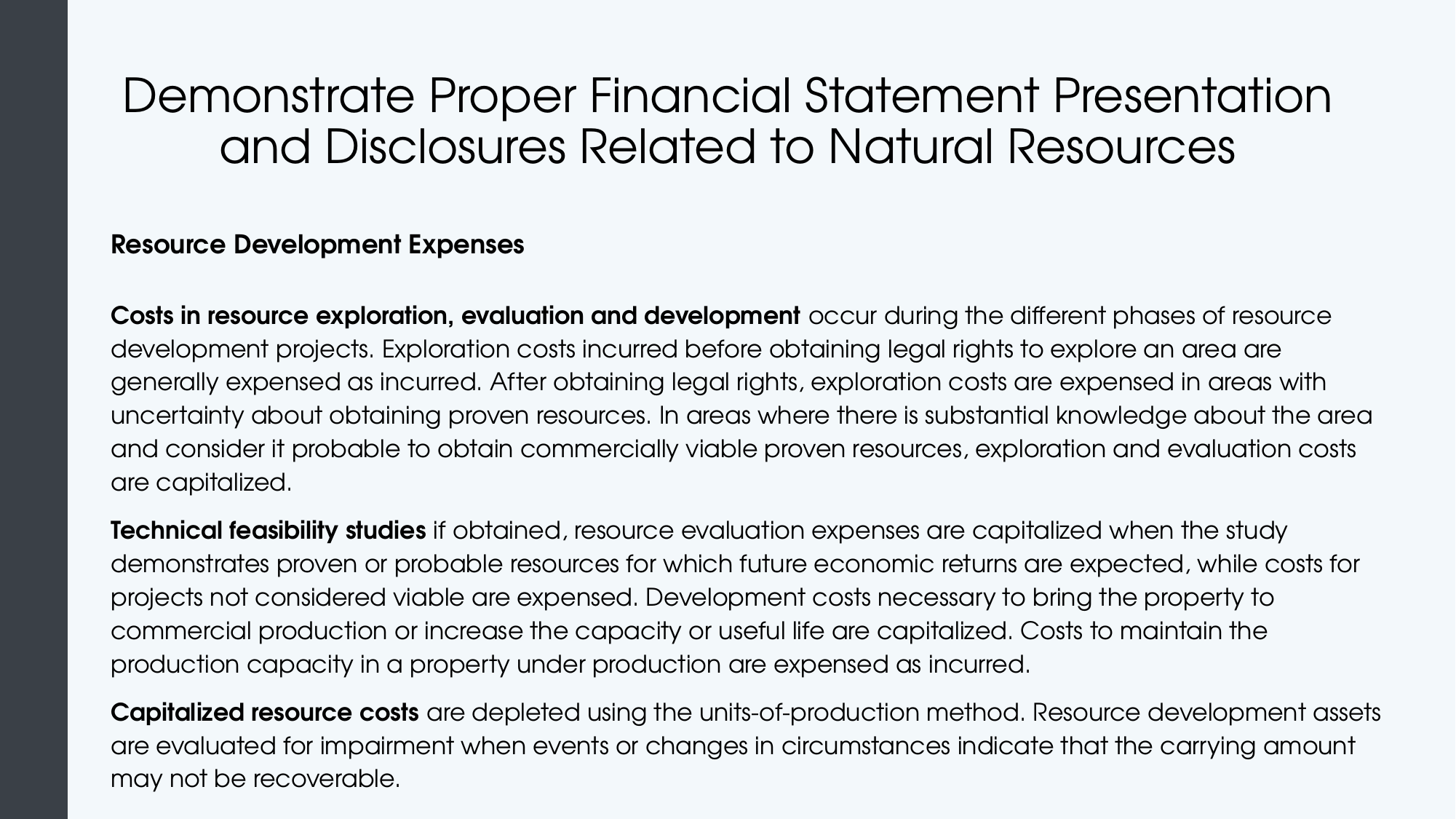

# Demonstrate Proper Financial Statement Presentation and Disclosures Related to Natural Resources
Resource Development Expenses
Costs in resource exploration, evaluation and development occur during the different phases of resource development projects. Exploration costs incurred before obtaining legal rights to explore an area are generally expensed as incurred. After obtaining legal rights, exploration costs are expensed in areas with uncertainty about obtaining proven resources. In areas where there is substantial knowledge about the area and consider it probable to obtain commercially viable proven resources, exploration and evaluation costs are capitalized.

Technical feasibility studies if obtained, resource evaluation expenses are capitalized when the study demonstrates proven or probable resources for which future economic returns are expected, while costs for projects not considered viable are expensed. Development costs necessary to bring the property to commercial production or increase the capacity or useful life are capitalized. Costs to maintain the production capacity in a property under production are expensed as incurred.

Capitalized resource costs are depleted using the units-of-production method. Resource development assets are evaluated for impairment when events or changes in circumstances indicate that the carrying amount may not be recoverable.